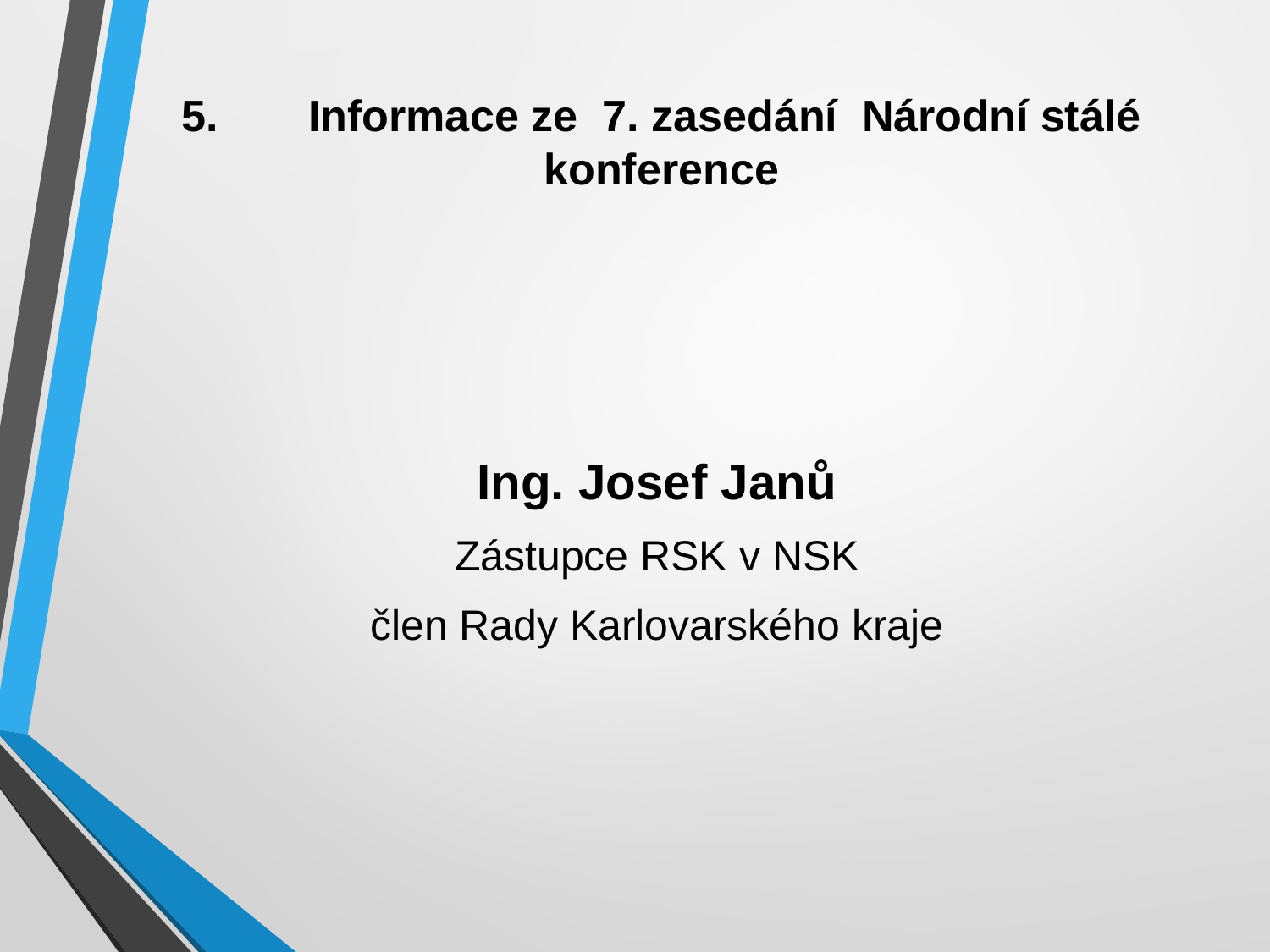

# 5.	Informace ze  7. zasedání  Národní stálé konference

Ing. Josef Janů
Zástupce RSK v NSK
člen Rady Karlovarského kraje